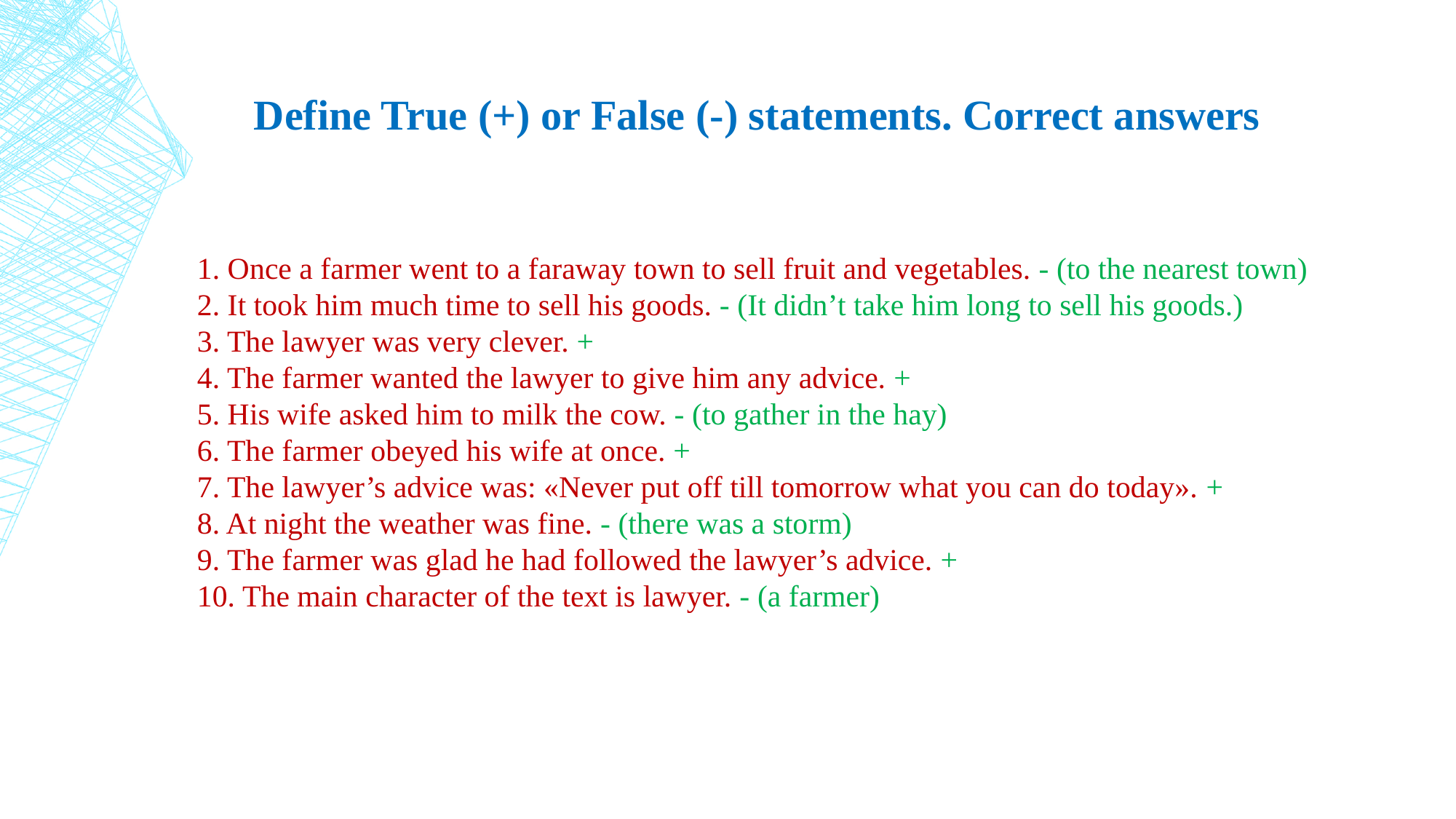

Define True (+) or False (-) statements. Correct answers
1. Once a farmer went to a faraway town to sell fruit and vegetables. - (to the nearest town)
2. It took him much time to sell his goods. - (It didn’t take him long to sell his goods.)
3. The lawyer was very clever. +
4. The farmer wanted the lawyer to give him any advice. +
5. His wife asked him to milk the cow. - (to gather in the hay)
6. The farmer obeyed his wife at once. +
7. The lawyer’s advice was: «Never put off till tomorrow what you can do today». +
8. At night the weather was fine. - (there was a storm)
9. The farmer was glad he had followed the lawyer’s advice. +
10. The main character of the text is lawyer. - (a farmer)